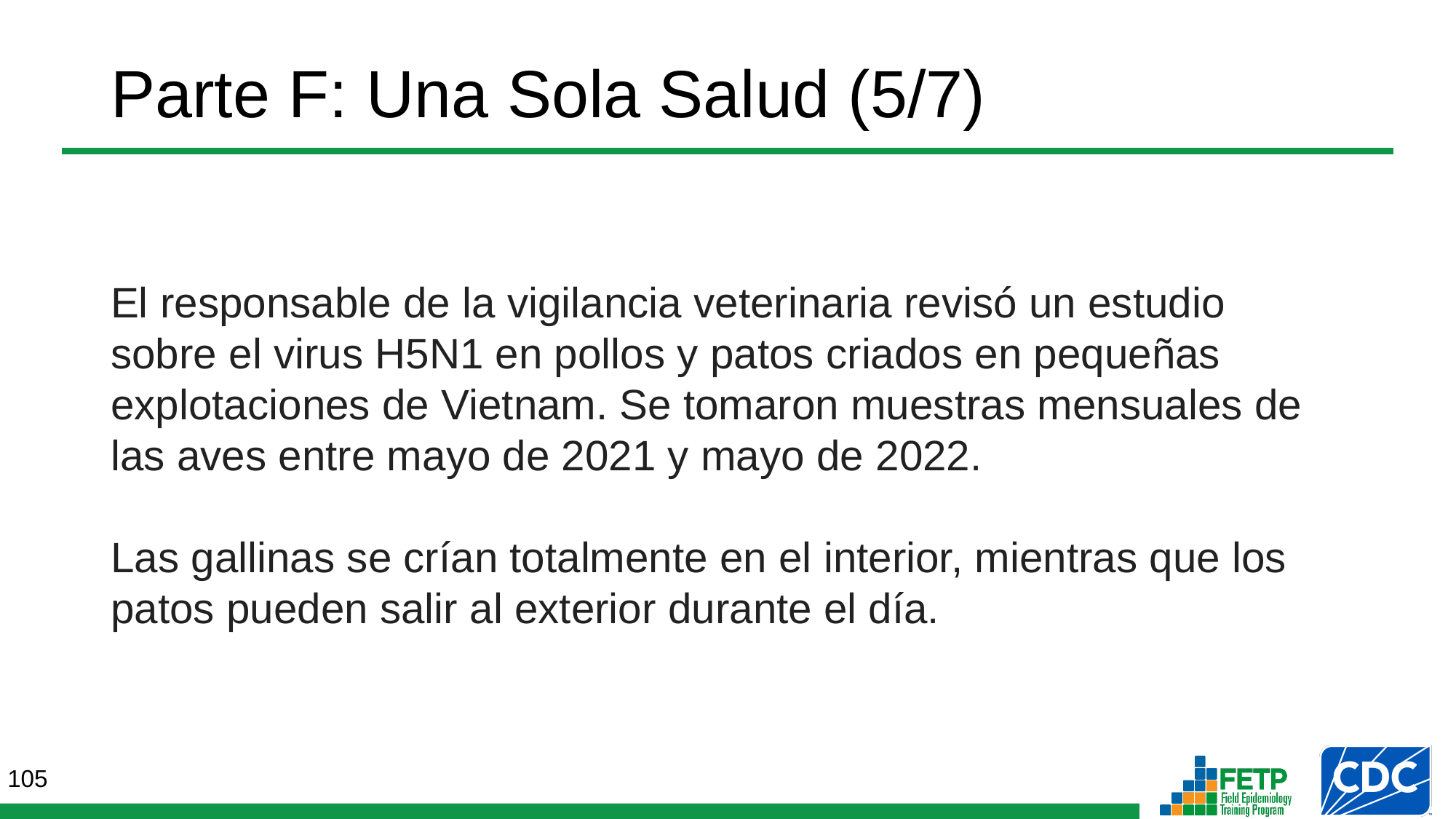

# Parte F: Una Sola Salud (5/7)
El responsable de la vigilancia veterinaria revisó un estudio sobre el virus H5N1 en pollos y patos criados en pequeñas explotaciones de Vietnam. Se tomaron muestras mensuales de las aves entre mayo de 2021 y mayo de 2022.

Las gallinas se crían totalmente en el interior, mientras que los patos pueden salir al exterior durante el día.